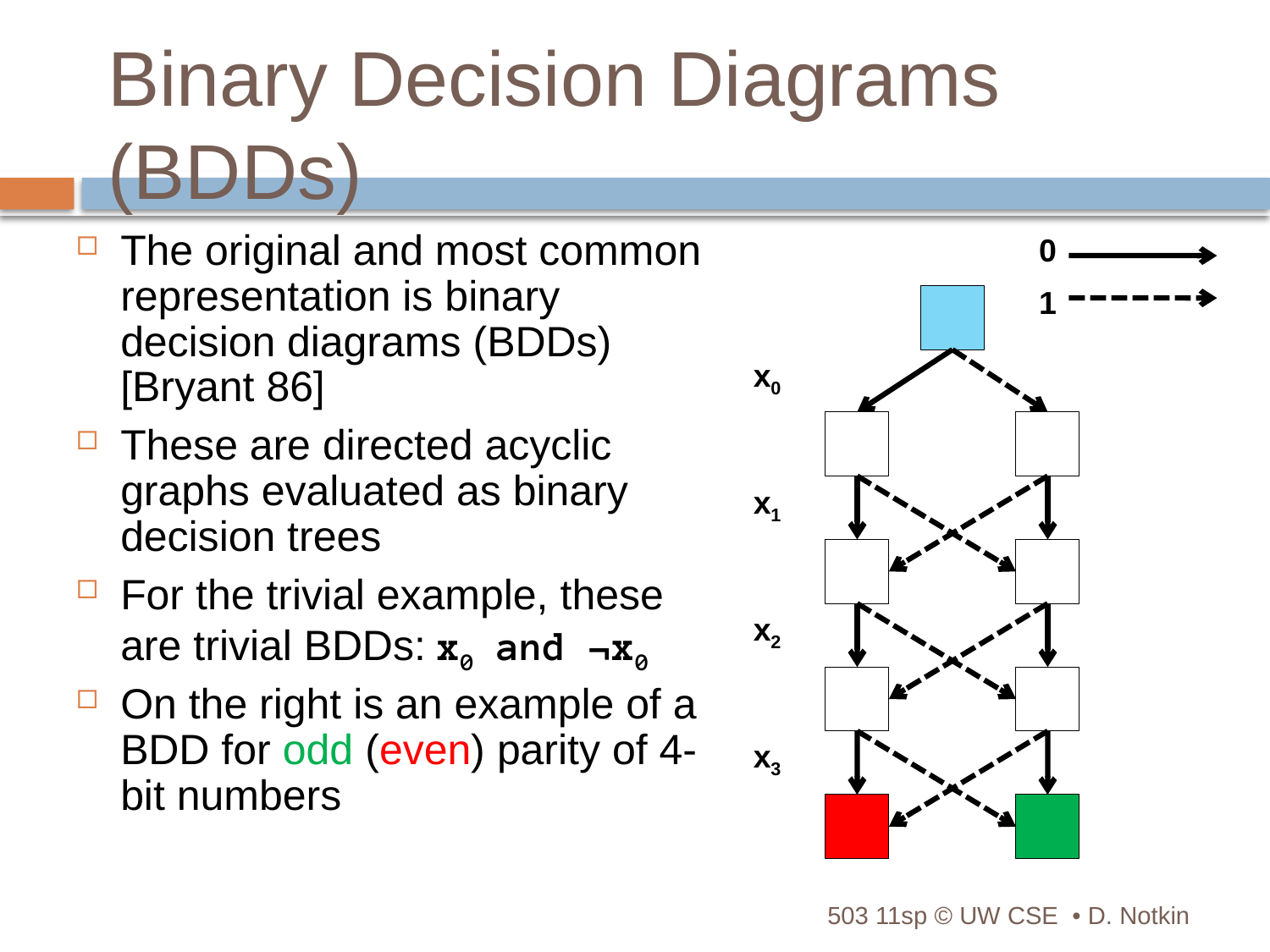

# Binary Decision Diagrams (BDDs)
The original and most common representation is binary decision diagrams (BDDs) [Bryant 86]
These are directed acyclic graphs evaluated as binary decision trees
For the trivial example, these are trivial BDDs: x0 and ¬x0
On the right is an example of a BDD for odd (even) parity of 4-bit numbers

0
1

x0

x1

x2

x3

503 11sp © UW CSE  • D. Notkin
5